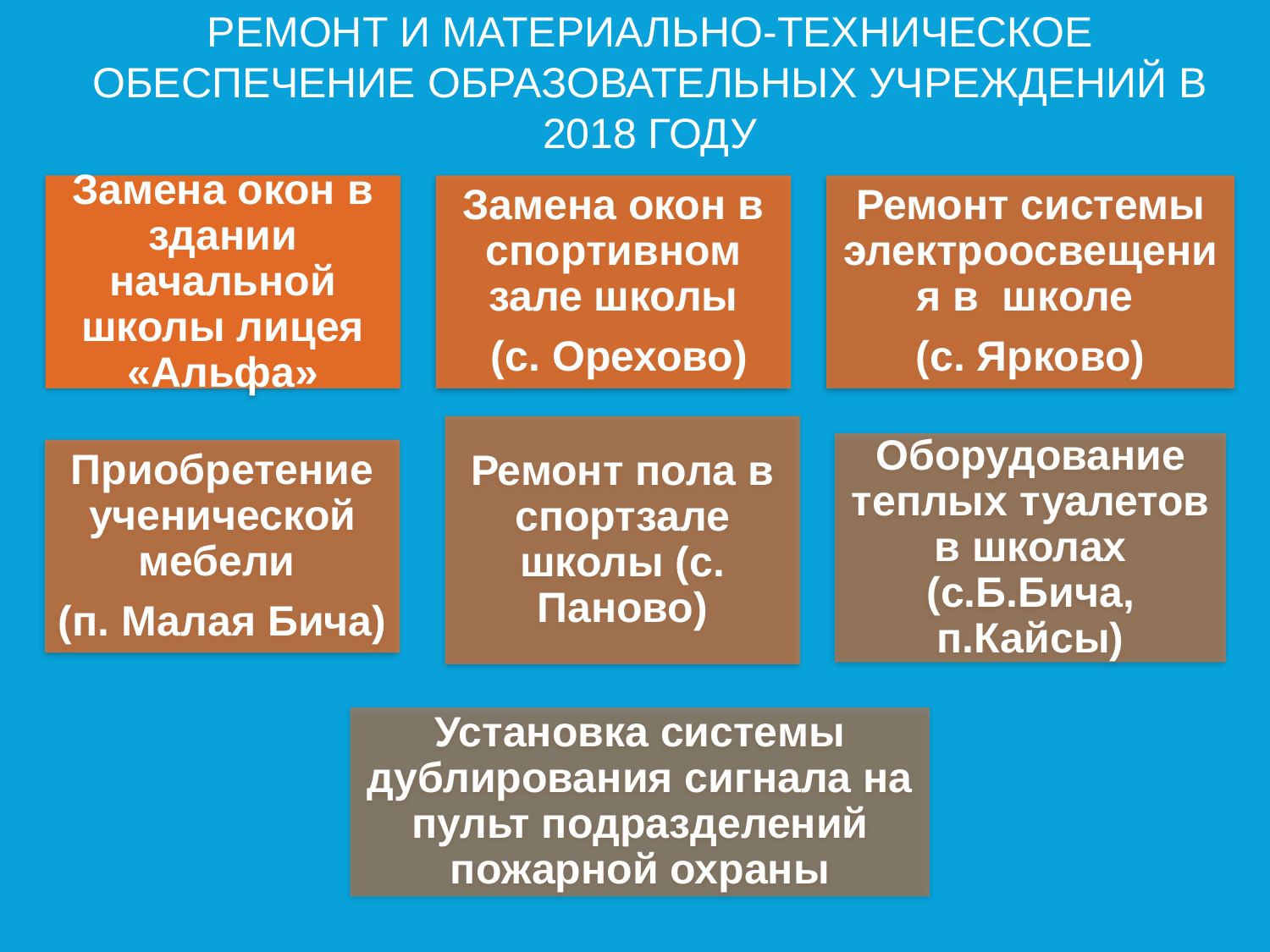

# РЕМОНТ И МАТЕРИАЛЬНО-ТЕХНИЧЕСКОЕ ОБЕСПЕЧЕНИЕ ОБРАЗОВАТЕЛЬНЫХ УЧРЕЖДЕНИЙ В 2018 ГОДУ
Замена окон в здании начальной школы лицея «Альфа»
Замена окон в спортивном зале школы
 (с. Орехово)
Ремонт системы электроосвещения в  школе
(с. Ярково)
Приобретение ученической мебели
(п. Малая Бича)
Ремонт пола в спортзале школы (с. Паново)
Оборудование теплых туалетов в школах (с.Б.Бича, п.Кайсы)
Установка системы дублирования сигнала на пульт подразделений пожарной охраны